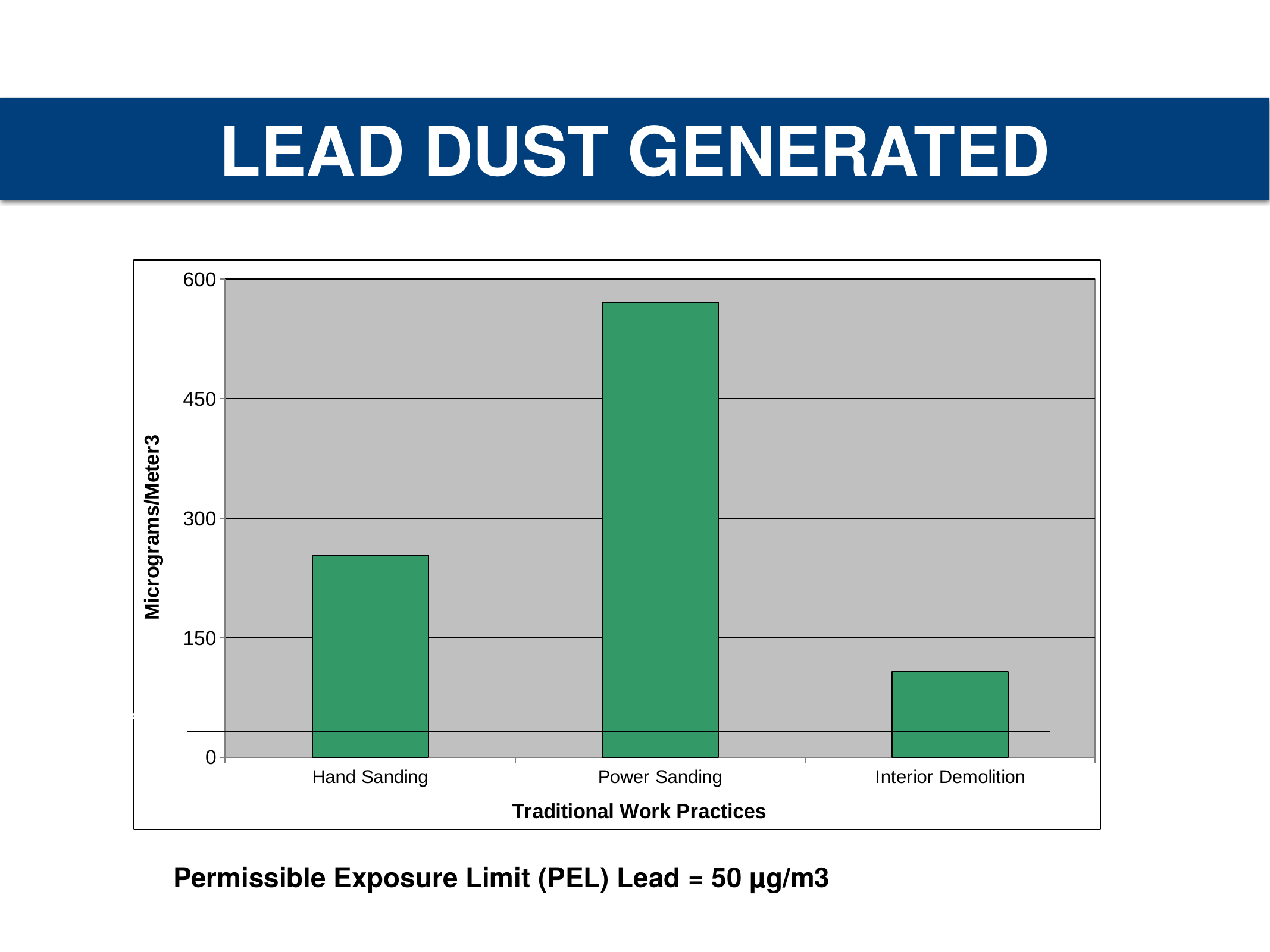

LEAD DUST GENERATED

### Chart

| Category | Series1 |
|---|---|
| Hand Sanding | 254.0 |
| Power Sanding | 571.0 |
| Interior Demolition | 108.0 |
*

Permissible Exposure Limit (PEL) Lead = 50 µg/m3